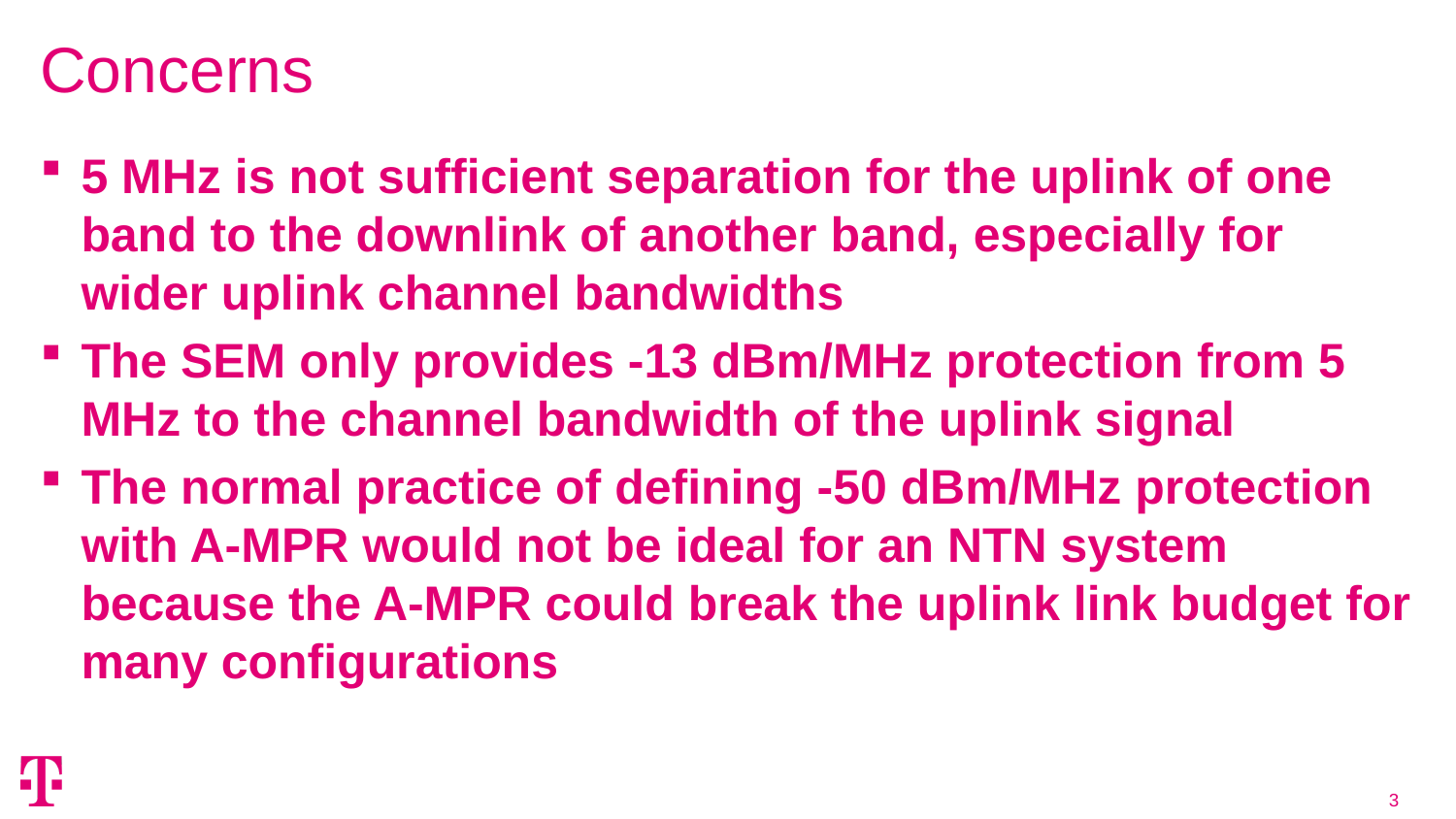

# Concerns
5 MHz is not sufficient separation for the uplink of one band to the downlink of another band, especially for wider uplink channel bandwidths
The SEM only provides -13 dBm/MHz protection from 5 MHz to the channel bandwidth of the uplink signal
The normal practice of defining -50 dBm/MHz protection with A-MPR would not be ideal for an NTN system because the A-MPR could break the uplink link budget for many configurations